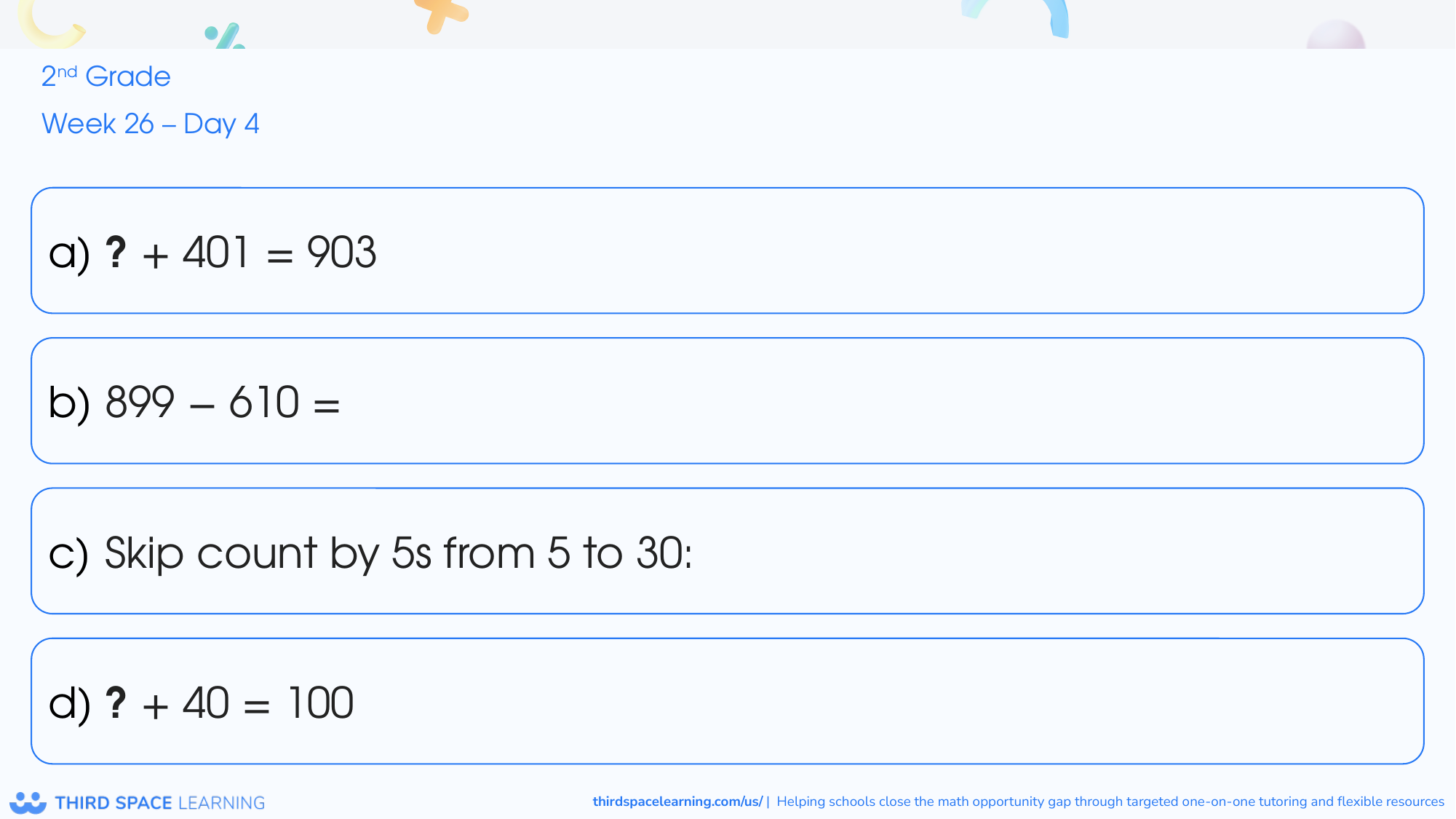

2nd Grade
Week 26 – Day 4
? + 401 = 903
899 − 610 =
Skip count by 5s from 5 to 30:
? + 40 = 100